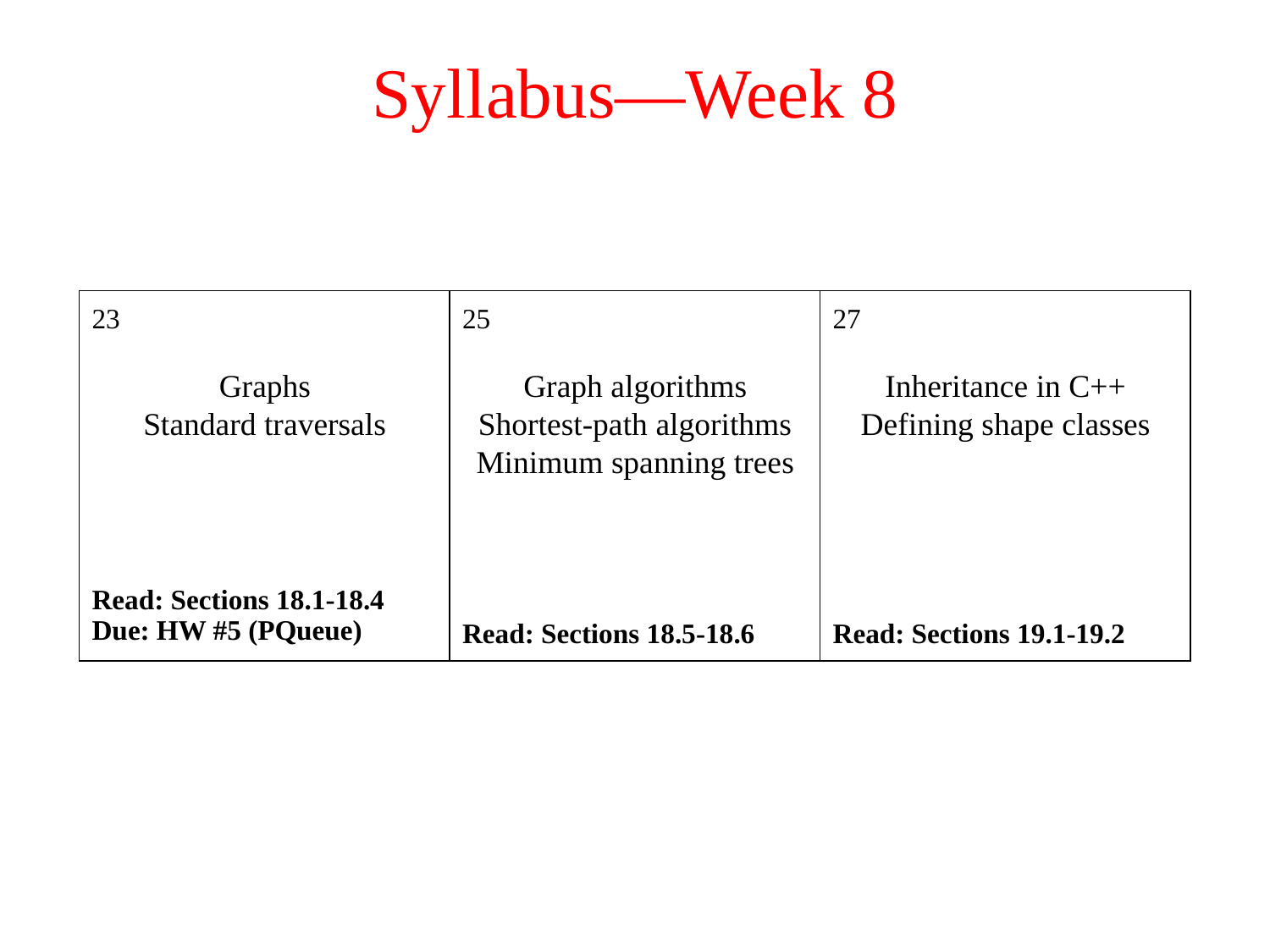

# Syllabus—Week 8

23
Graphs
Standard traversals
Read: Sections 18.1-18.4
Due: HW #5 (PQueue)

25
Graph algorithms
Shortest-path algorithms
Minimum spanning trees

Read: Sections 18.5-18.6

27
Inheritance in C++
Defining shape classes

Read: Sections 19.1-19.2